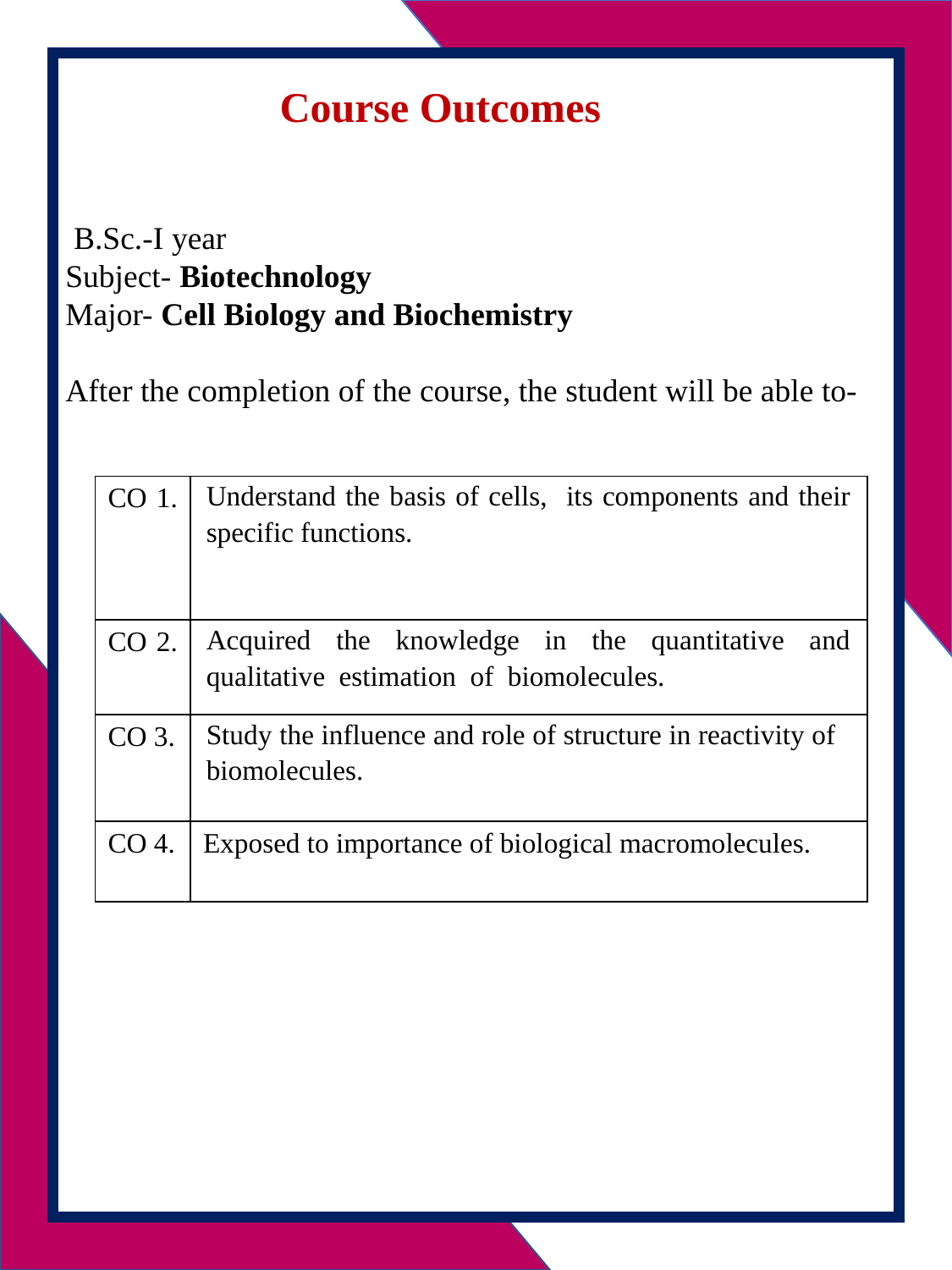

Course Outcomes

 B.Sc.-I year
Subject- Biotechnology
Major- Cell Biology and Biochemistry

After the completion of the course, the student will be able to-

| CO 1. | Understand the basis of cells, its components and their specific functions. |
| --- | --- |
| CO 2. | Acquired the knowledge in the quantitative and qualitative estimation of biomolecules. |
| CO 3. | Study the influence and role of structure in reactivity of biomolecules. |
| CO 4. | Exposed to importance of biological macromolecules. |